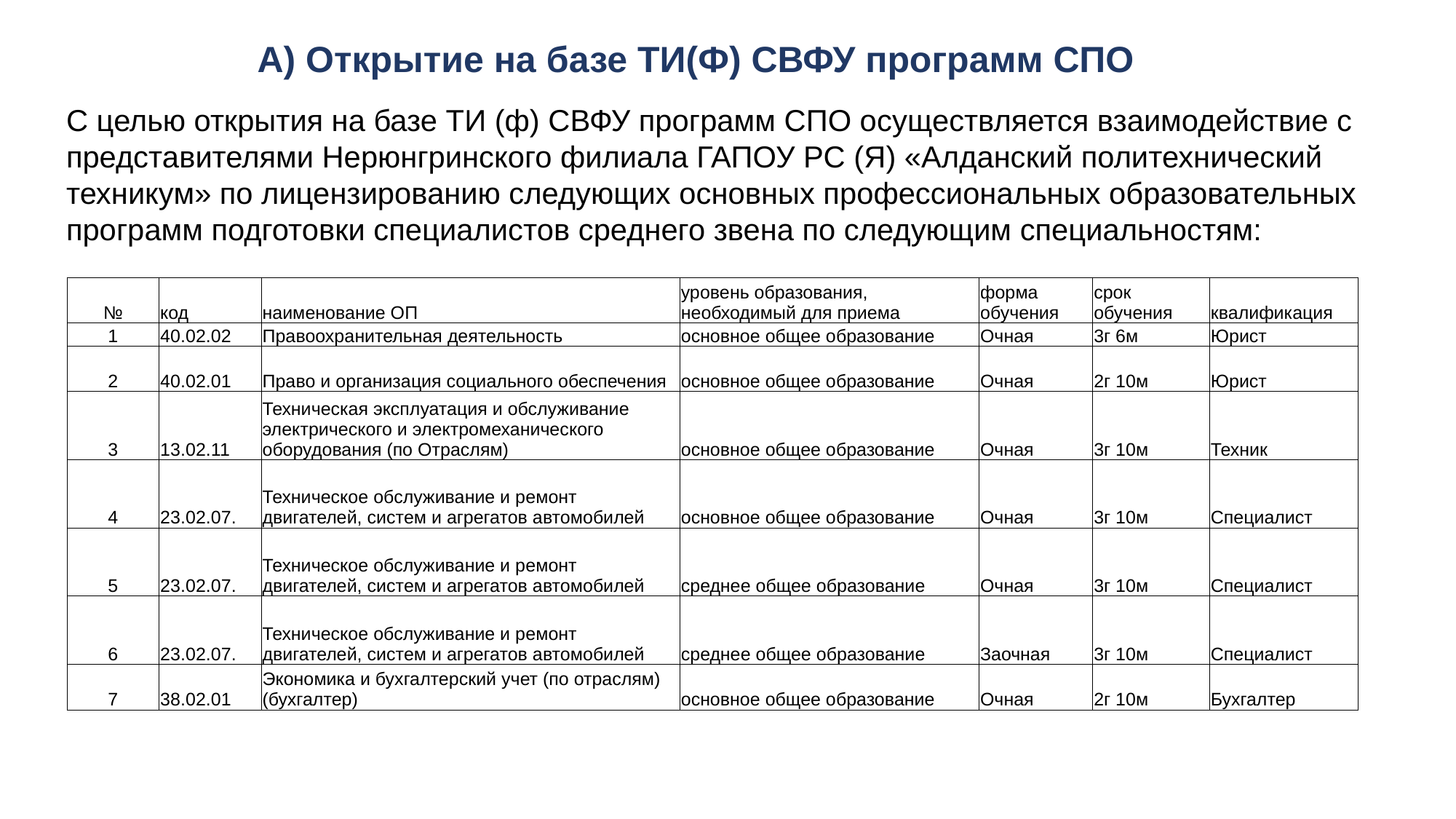

А) Открытие на базе ТИ(Ф) СВФУ программ СПО
С целью открытия на базе ТИ (ф) СВФУ программ СПО осуществляется взаимодействие с представителями Нерюнгринского филиала ГАПОУ РС (Я) «Алданский политехнический техникум» по лицензированию следующих основных профессиональных образовательных программ подготовки специалистов среднего звена по следующим специальностям:
| № | код | наименование ОП | уровень образования, необходимый для приема | форма обучения | срок обучения | квалификация |
| --- | --- | --- | --- | --- | --- | --- |
| 1 | 40.02.02 | Правоохранительная деятельность | основное общее образование | Очная | 3г 6м | Юрист |
| 2 | 40.02.01 | Право и организация социального обеспечения | основное общее образование | Очная | 2г 10м | Юрист |
| 3 | 13.02.11 | Техническая эксплуатация и обслуживание электрического и электромеханического оборудования (по Отраслям) | основное общее образование | Очная | 3г 10м | Техник |
| 4 | 23.02.07. | Техническое обслуживание и ремонт двигателей, систем и агрегатов автомобилей | основное общее образование | Очная | 3г 10м | Специалист |
| 5 | 23.02.07. | Техническое обслуживание и ремонт двигателей, систем и агрегатов автомобилей | среднее общее образование | Очная | 3г 10м | Специалист |
| 6 | 23.02.07. | Техническое обслуживание и ремонт двигателей, систем и агрегатов автомобилей | среднее общее образование | Заочная | 3г 10м | Специалист |
| 7 | 38.02.01 | Экономика и бухгалтерский учет (по отраслям) (бухгалтер) | основное общее образование | Очная | 2г 10м | Бухгалтер |